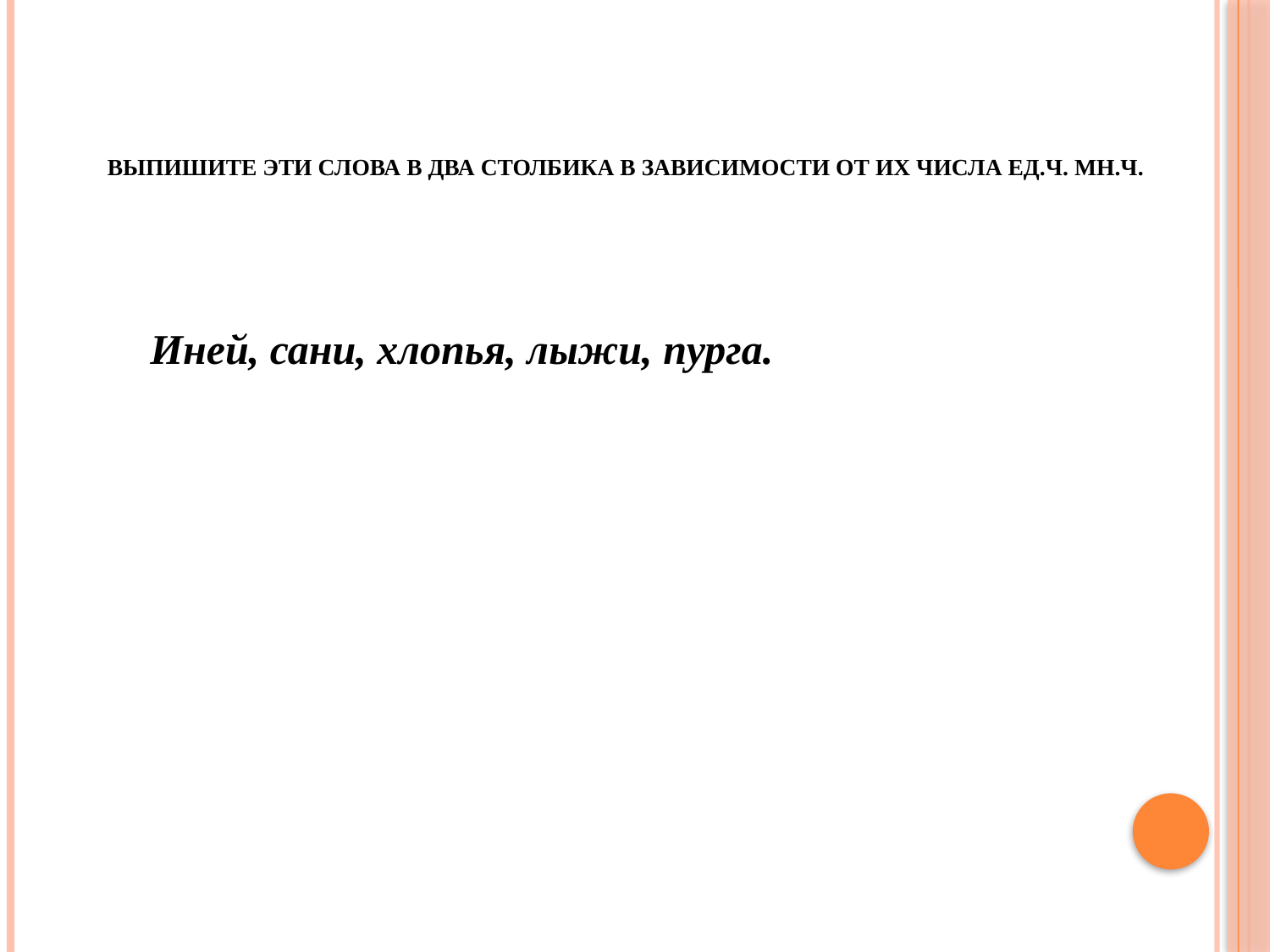

# Выпишите эти слова в два столбика в зависимости от их числа ед.ч. мн.ч.
       Иней, сани, хлопья, лыжи, пурга.